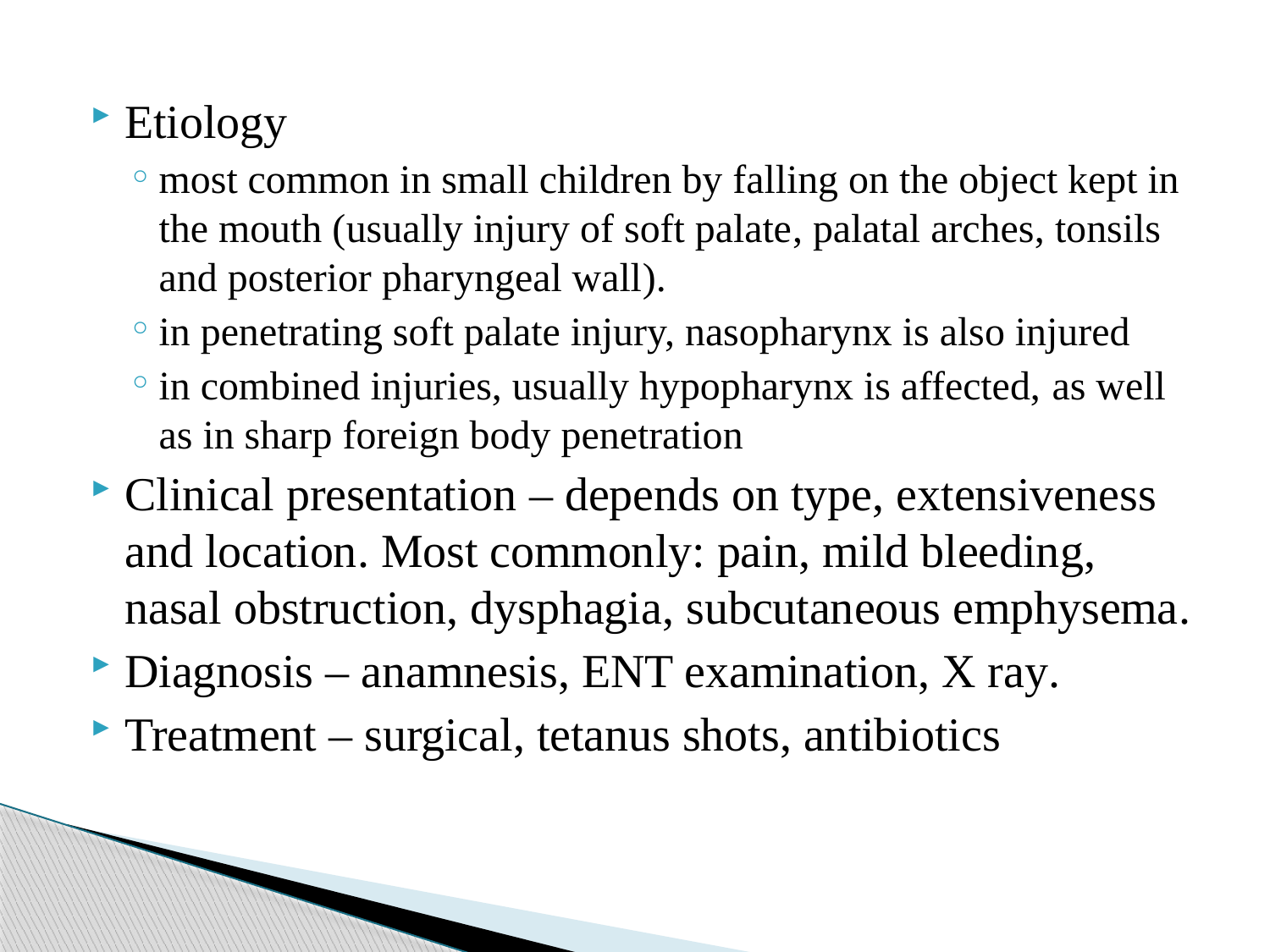

Etiology
most common in small children by falling on the object kept in the mouth (usually injury of soft palate, palatal arches, tonsils and posterior pharyngeal wall).
in penetrating soft palate injury, nasopharynx is also injured
in combined injuries, usually hypopharynx is affected, as well as in sharp foreign body penetration
Clinical presentation – depends on type, extensiveness and location. Most commonly: pain, mild bleeding, nasal obstruction, dysphagia, subcutaneous emphysema.
Diagnosis – anamnesis, ENT examination, X ray.
Treatment – surgical, tetanus shots, antibiotics